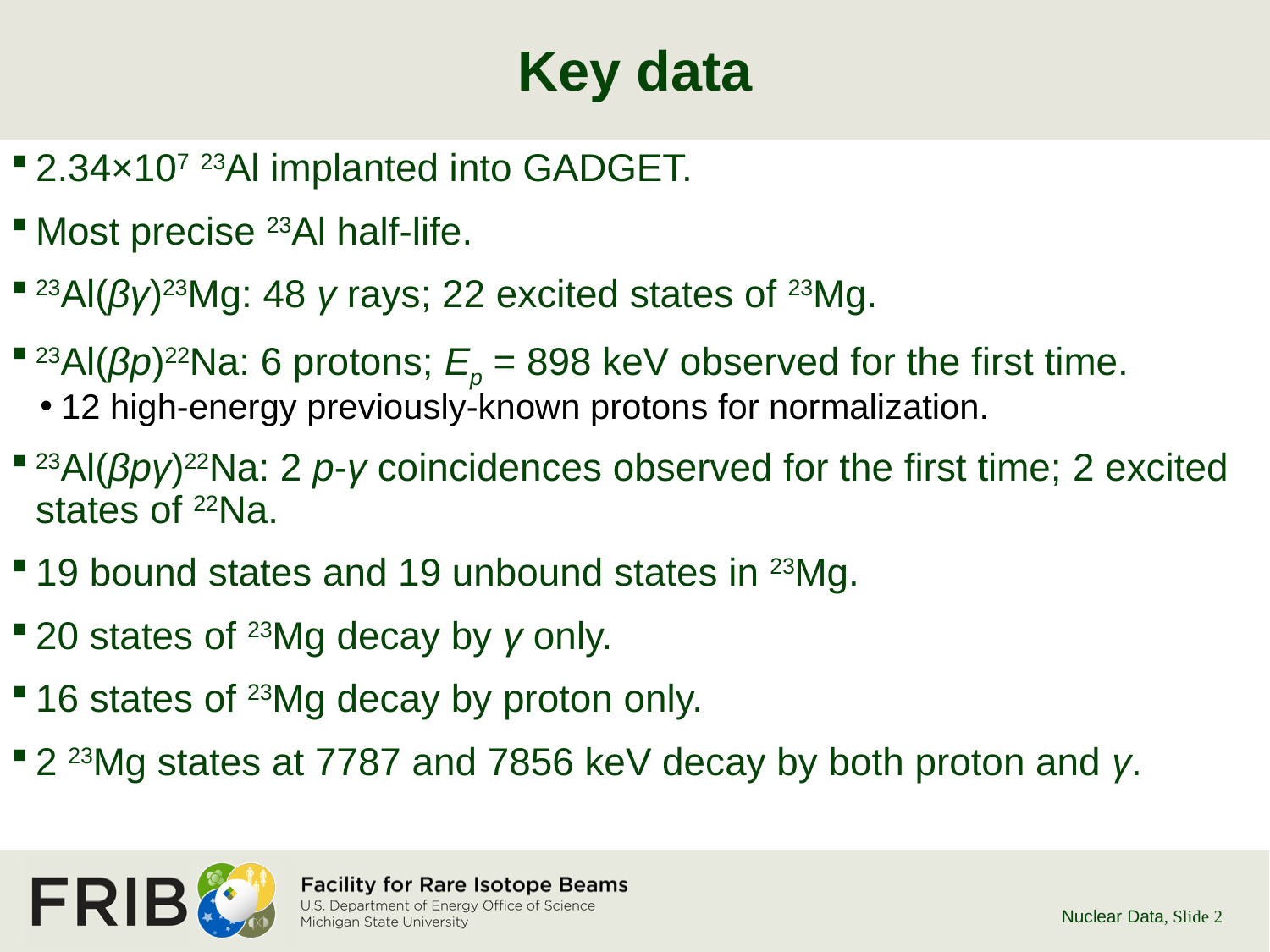

# Key data
2.34×107 23Al implanted into GADGET.
Most precise 23Al half-life.
23Al(βγ)23Mg: 48 γ rays; 22 excited states of 23Mg.
23Al(βp)22Na: 6 protons; Ep = 898 keV observed for the first time.
12 high-energy previously-known protons for normalization.
23Al(βpγ)22Na: 2 p-γ coincidences observed for the first time; 2 excited states of 22Na.
19 bound states and 19 unbound states in 23Mg.
20 states of 23Mg decay by γ only.
16 states of 23Mg decay by proton only.
2 23Mg states at 7787 and 7856 keV decay by both proton and γ.

Nuclear Data
, Slide 2